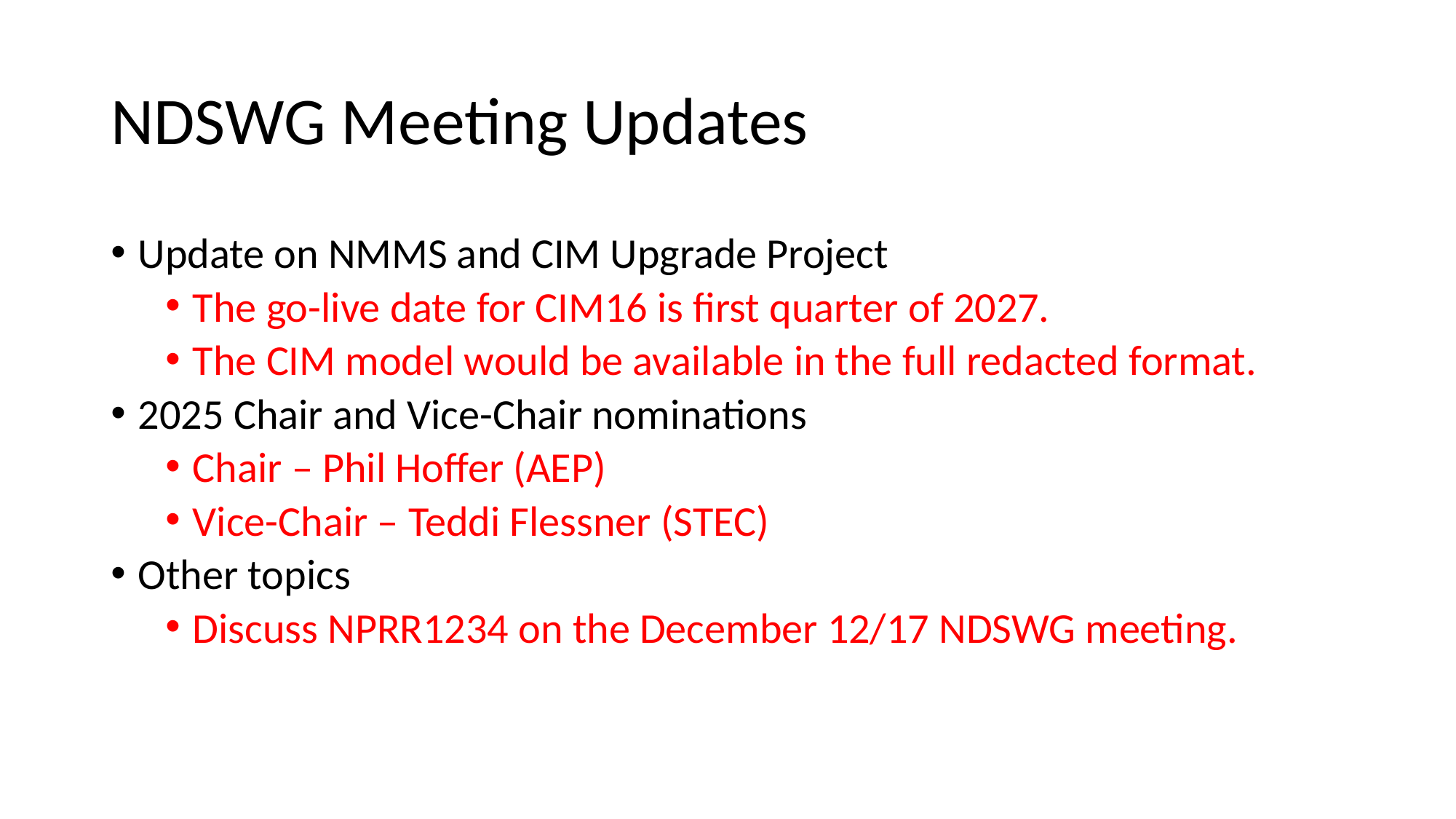

# NDSWG Meeting Updates
Update on NMMS and CIM Upgrade Project
The go-live date for CIM16 is first quarter of 2027.
The CIM model would be available in the full redacted format.
2025 Chair and Vice-Chair nominations
Chair – Phil Hoffer (AEP)
Vice-Chair – Teddi Flessner (STEC)
Other topics
Discuss NPRR1234 on the December 12/17 NDSWG meeting.